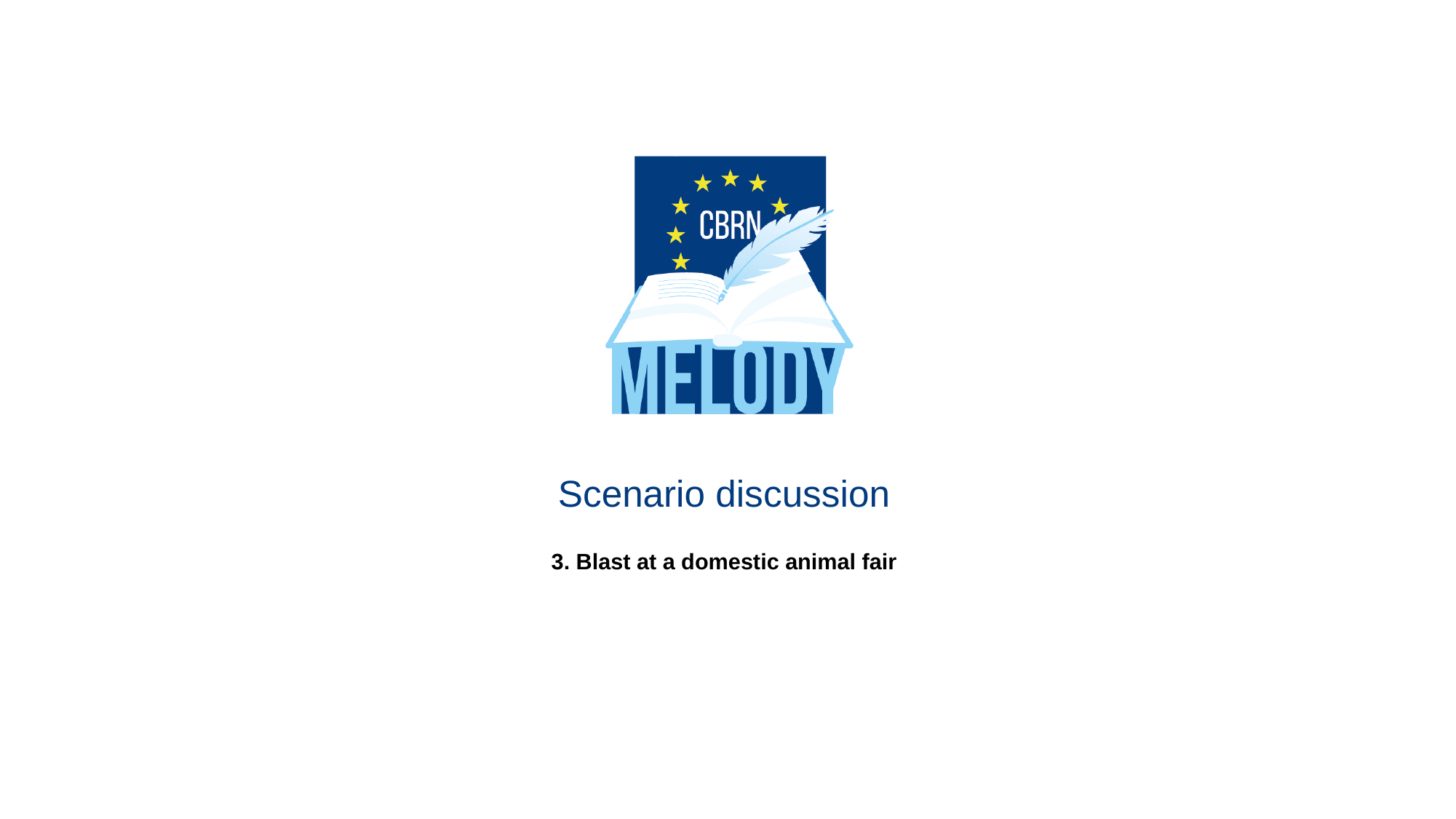

# Scenario discussion 3. Blast at a domestic animal fair